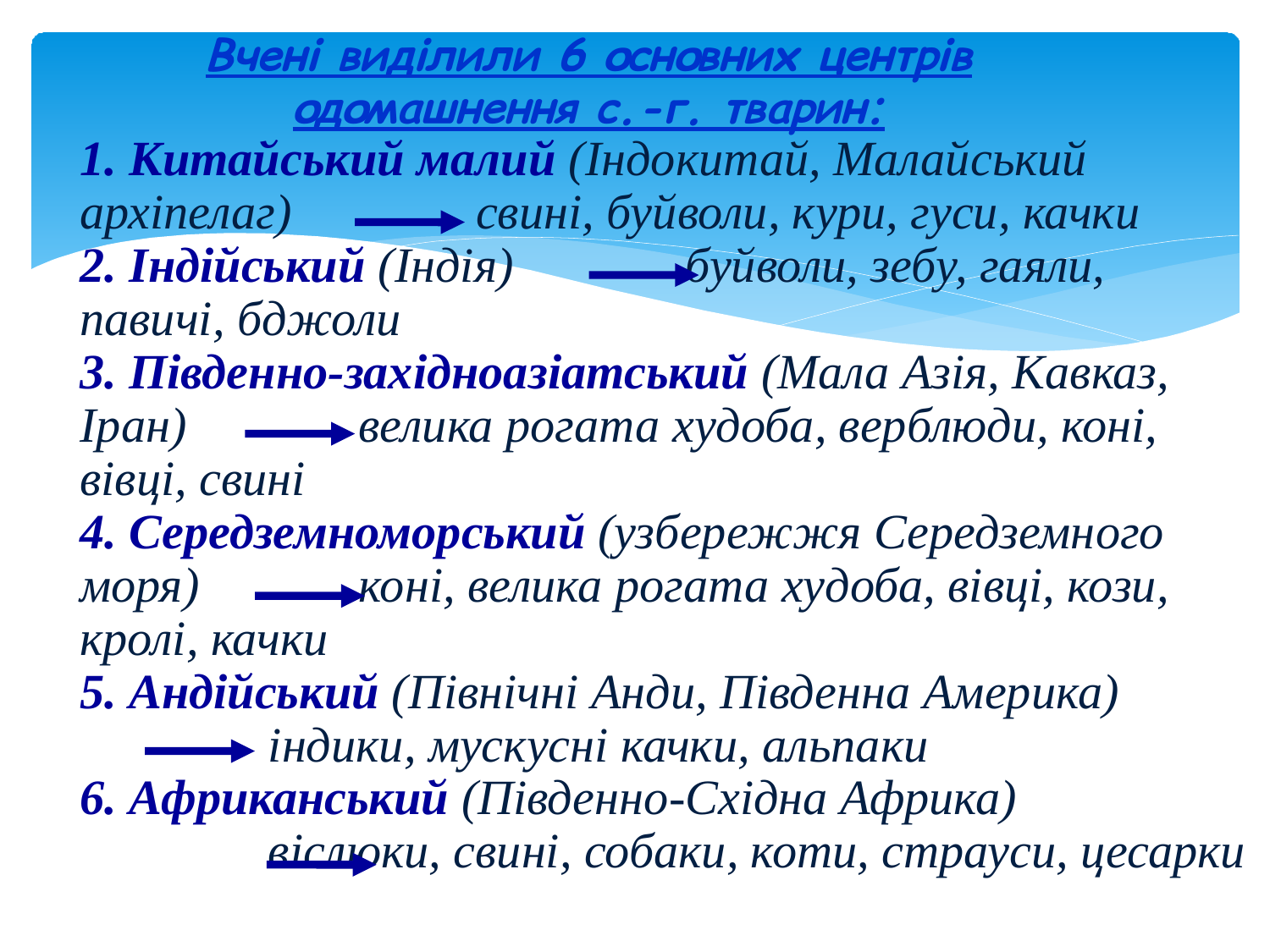

# Вчені виділили 6 основних центрів одомашнення с.-г. тварин:
1. Китайський малий (Індокитай, Малайський архіпелаг)               свині, буйволи, кури, гуси, качки
2. Індійський (Індія)              буйволи, зебу, гаяли, павичі, бджоли
3. Південно-західноазіатський (Мала Азія, Кавказ, Іран)              велика рогата худоба, верблюди, коні, вівці, свині
4. Середземноморський (узбережжя Середземного моря)             коні, велика рогата худоба, вівці, кози, кролі, качки
5. Андійський (Північні Анди, Південна Америка)           	     індики, мускусні качки, альпаки
6. Африканський (Південно-Східна Африка)     	 	   	     віслюки, свині, собаки, коти, страуси, цесарки